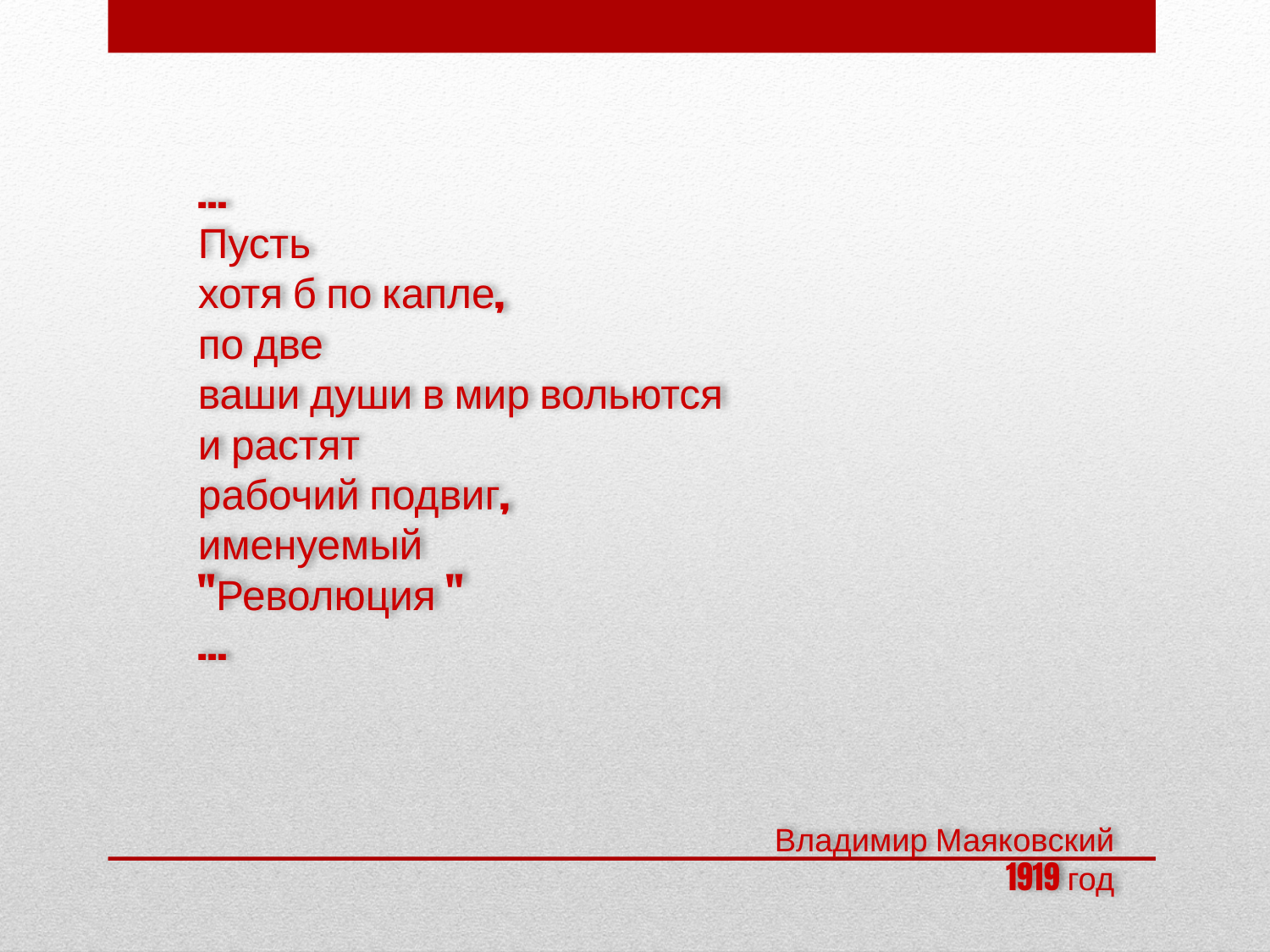

…
Пусть
хотя б по капле,
по две
ваши души в мир вольются
и растят
рабочий подвиг,
именуемый
"Революция "
…

Владимир Маяковский
1919 год